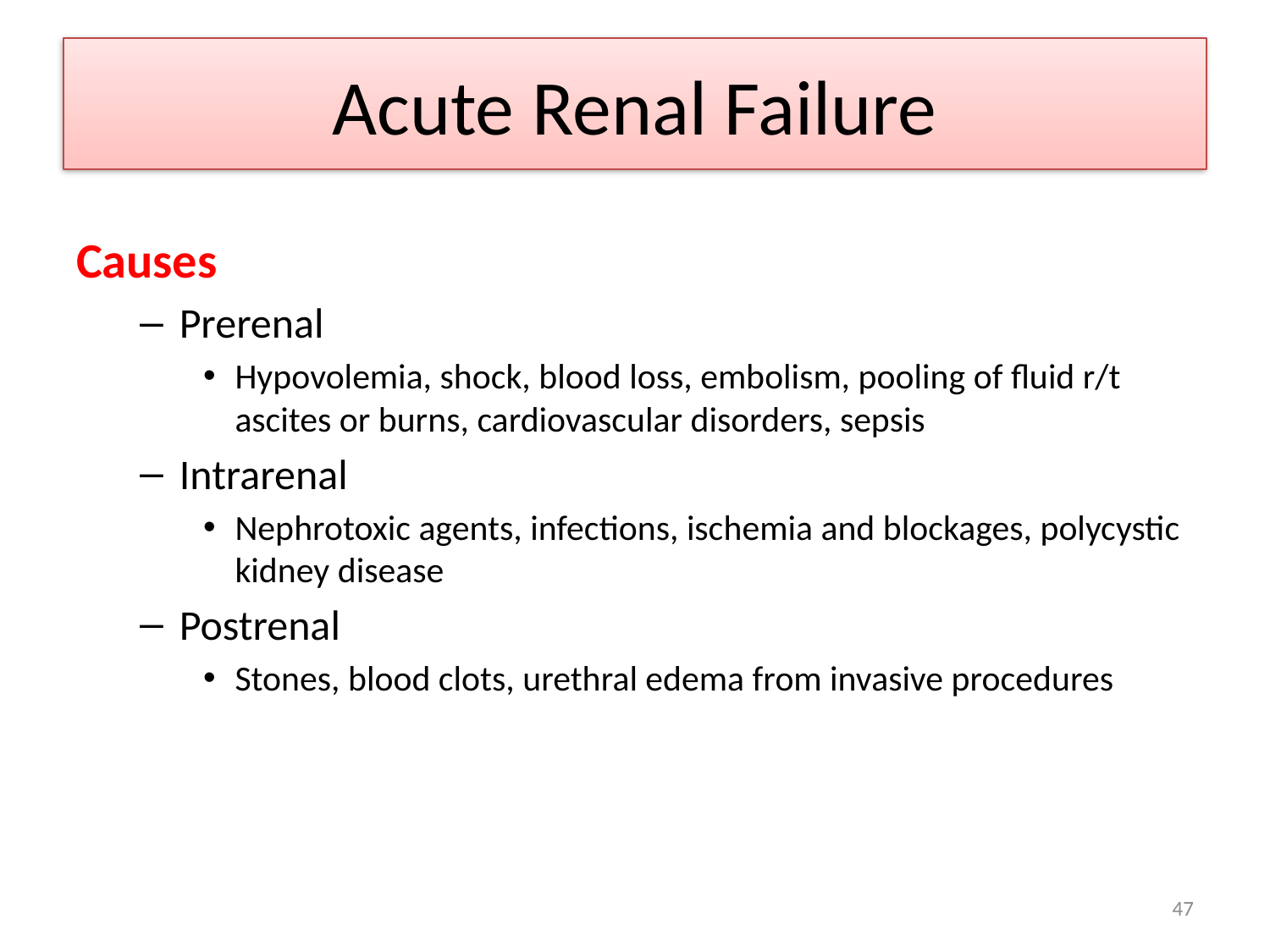

# Acute Renal Failure
Causes
Prerenal
Hypovolemia, shock, blood loss, embolism, pooling of fluid r/t ascites or burns, cardiovascular disorders, sepsis
Intrarenal
Nephrotoxic agents, infections, ischemia and blockages, polycystic kidney disease
Postrenal
Stones, blood clots, urethral edema from invasive procedures
47